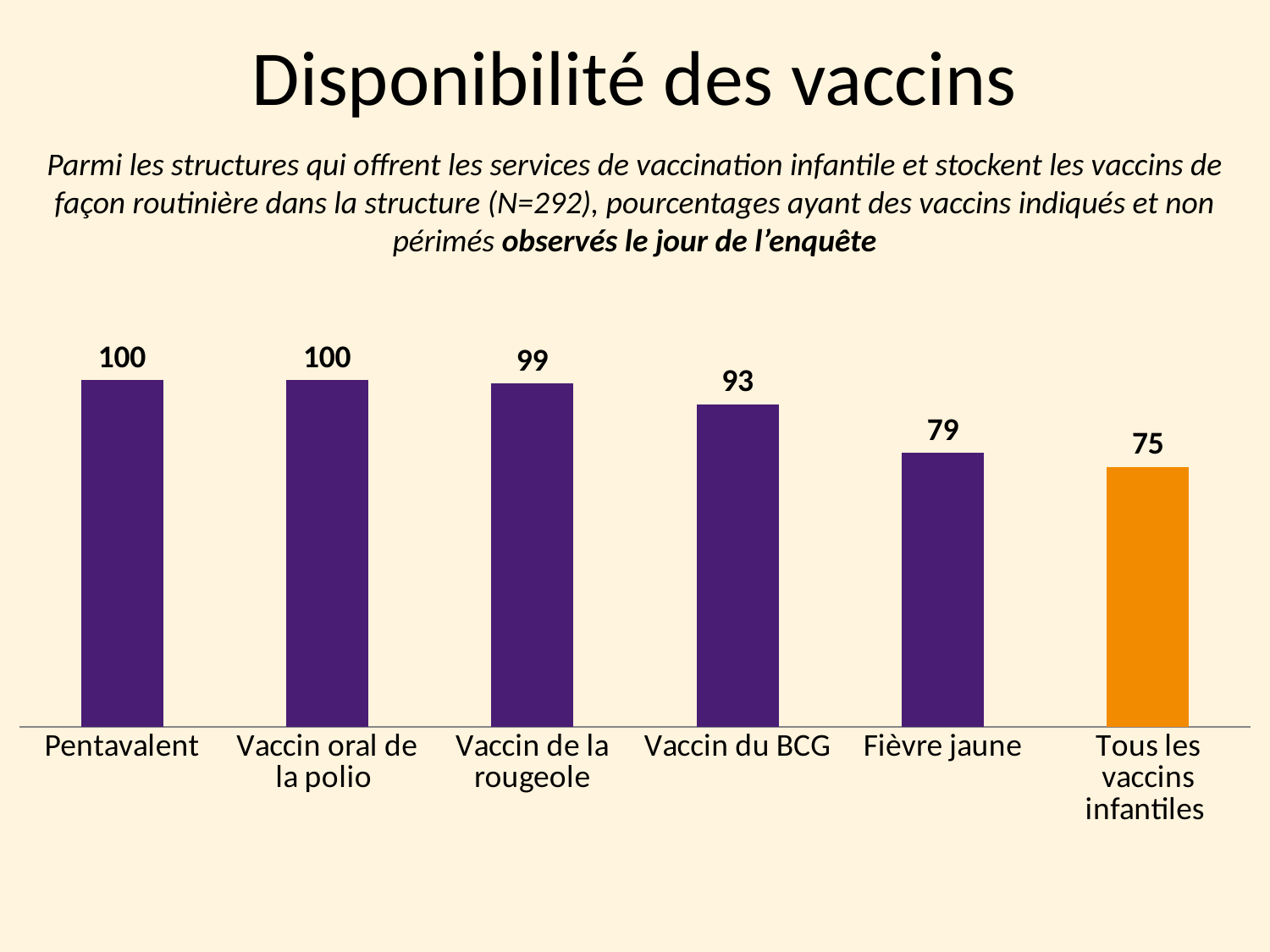

Disponibilité des vaccins
Parmi les structures qui offrent les services de vaccination infantile et stockent les vaccins de façon routinière dans la structure (N=292), pourcentages ayant des vaccins indiqués et non périmés observés le jour de l’enquête

### Chart

| Category | 2014  (N=279) |
|---|---|
| Pentavalent | 100.0 |
| Vaccin oral de la polio  | 100.0 |
| Vaccin de la rougeole | 99.0 |
| Vaccin du BCG | 93.0 |
| Fièvre jaune | 79.0 |
| Tous les vaccins infantiles  | 75.0 |